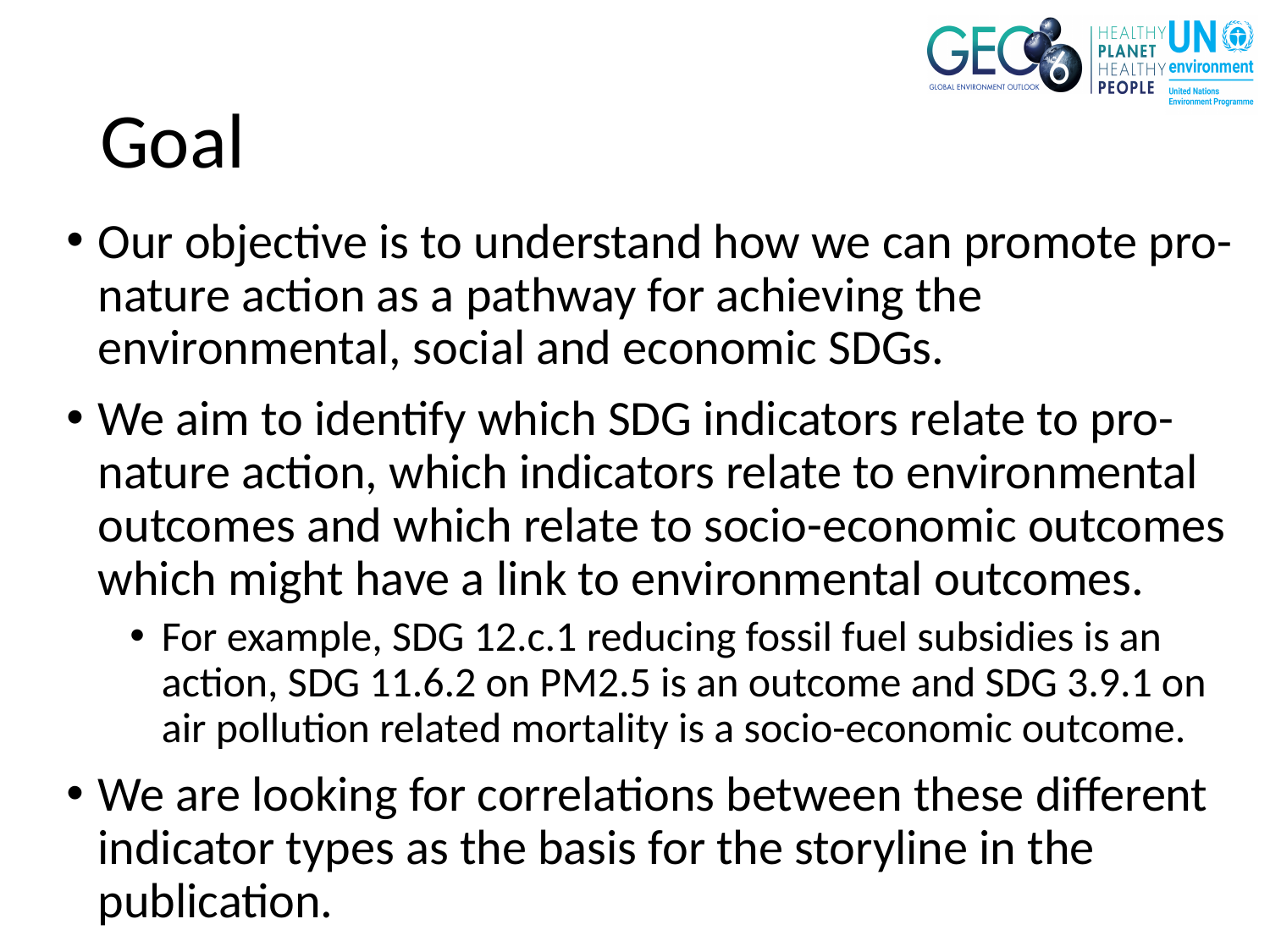

# Goal
Our objective is to understand how we can promote pro-nature action as a pathway for achieving the environmental, social and economic SDGs.
We aim to identify which SDG indicators relate to pro-nature action, which indicators relate to environmental outcomes and which relate to socio-economic outcomes which might have a link to environmental outcomes.
For example, SDG 12.c.1 reducing fossil fuel subsidies is an action, SDG 11.6.2 on PM2.5 is an outcome and SDG 3.9.1 on air pollution related mortality is a socio-economic outcome.
We are looking for correlations between these different indicator types as the basis for the storyline in the publication.